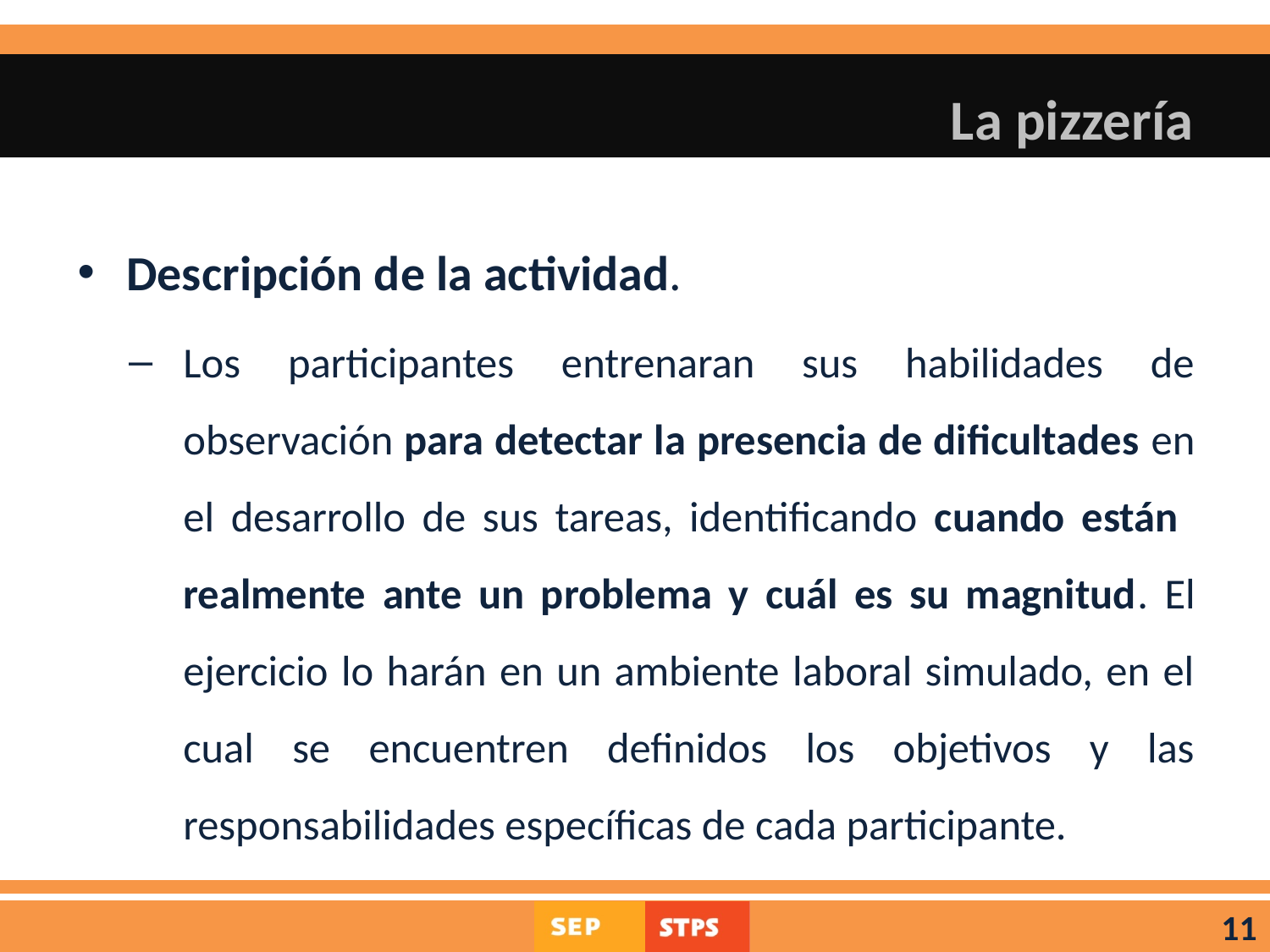

# La pizzería
Descripción de la actividad.
Los participantes entrenaran sus habilidades de observación para detectar la presencia de dificultades en el desarrollo de sus tareas, identificando cuando están  realmente ante un problema y cuál es su magnitud. El ejercicio lo harán en un ambiente laboral simulado, en el cual se encuentren definidos los objetivos y las responsabilidades específicas de cada participante.

11